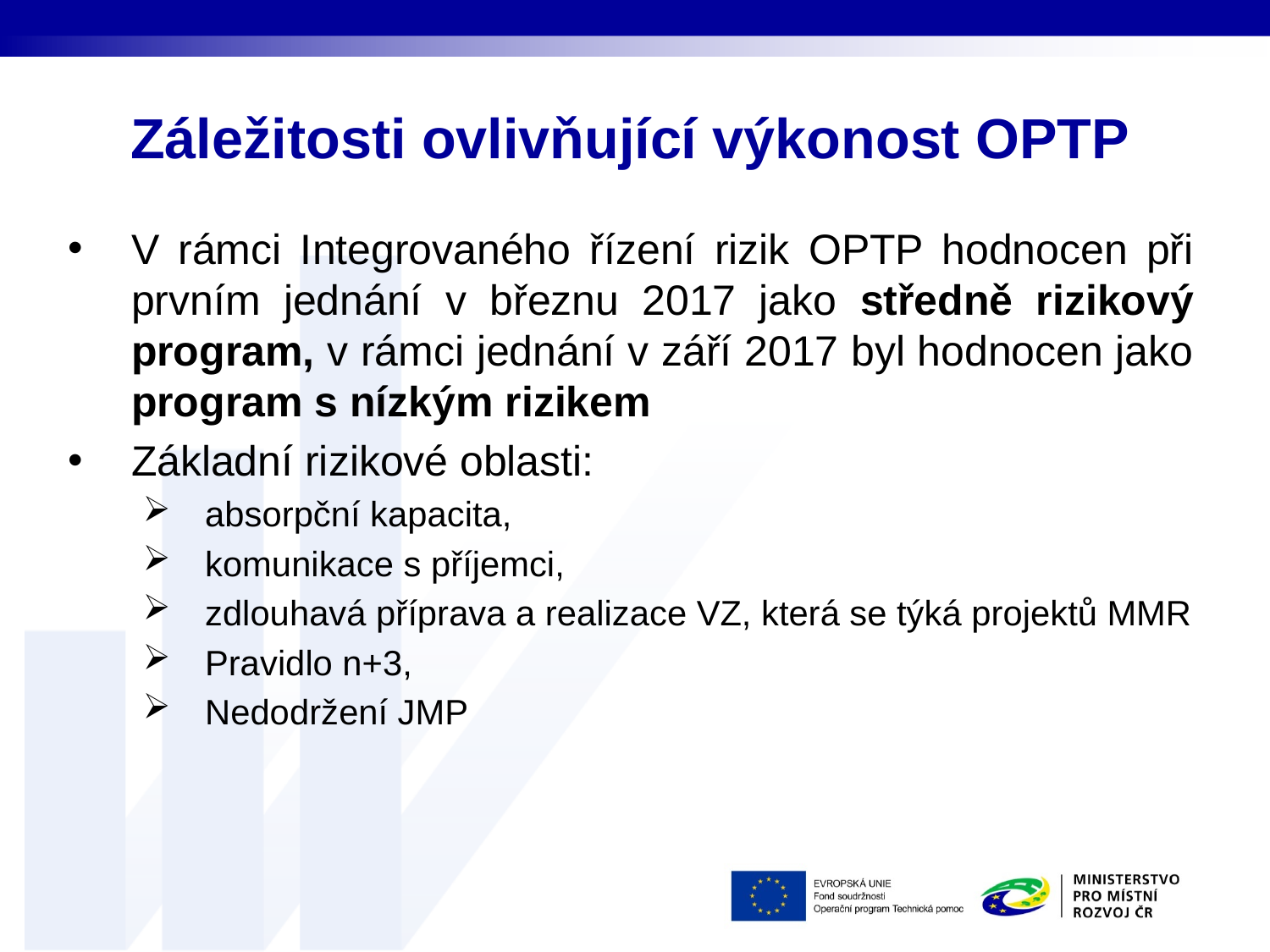

# Záležitosti ovlivňující výkonost OPTP
V rámci Integrovaného řízení rizik OPTP hodnocen při prvním jednání v březnu 2017 jako středně rizikový program, v rámci jednání v září 2017 byl hodnocen jako program s nízkým rizikem
Základní rizikové oblasti:
absorpční kapacita,
komunikace s příjemci,
zdlouhavá příprava a realizace VZ, která se týká projektů MMR
Pravidlo n+3,
Nedodržení JMP